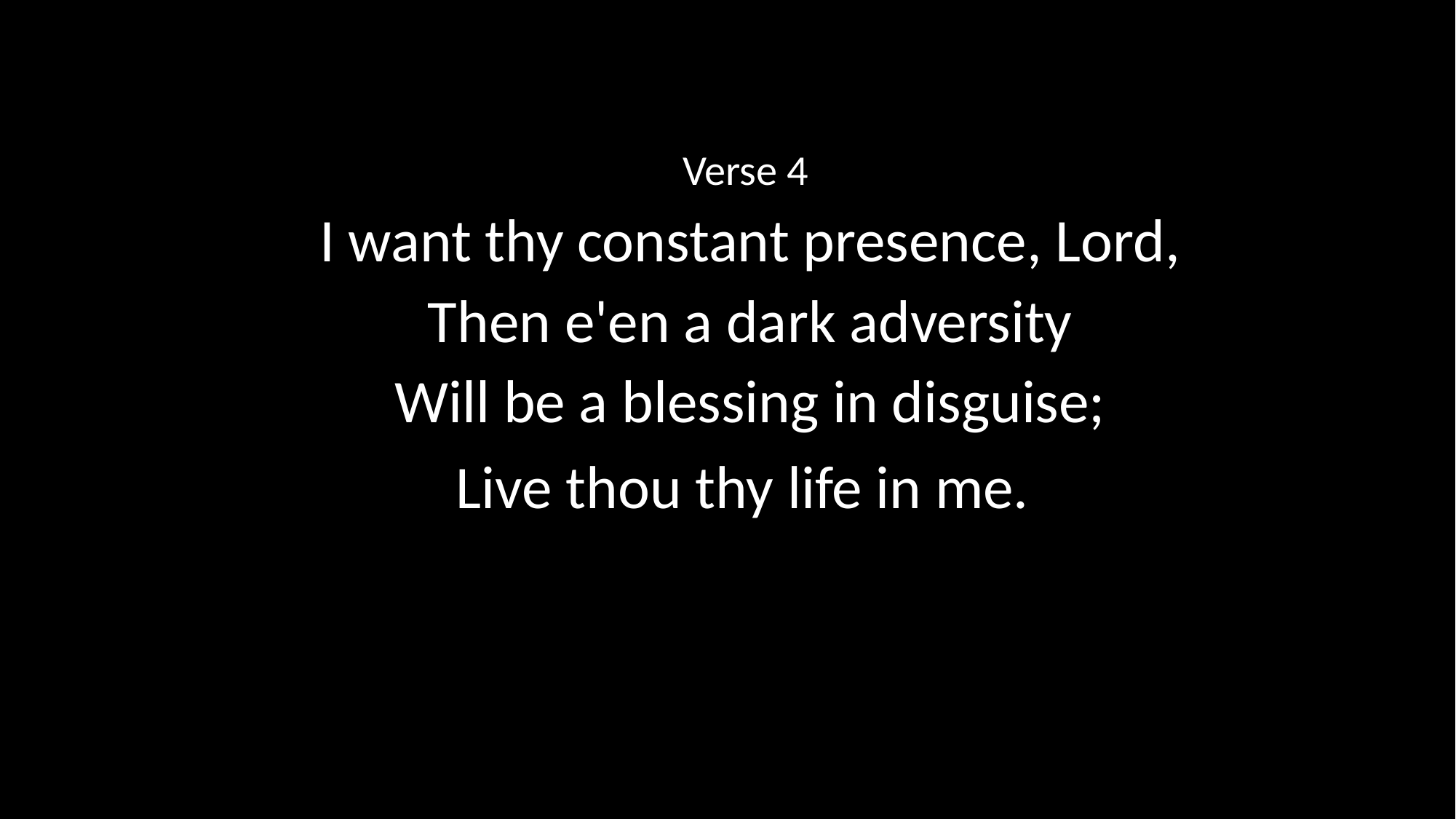

Verse 4
I want thy constant presence, Lord,
Then e'en a dark adversity
Will be a blessing in disguise;
Live thou thy life in me.